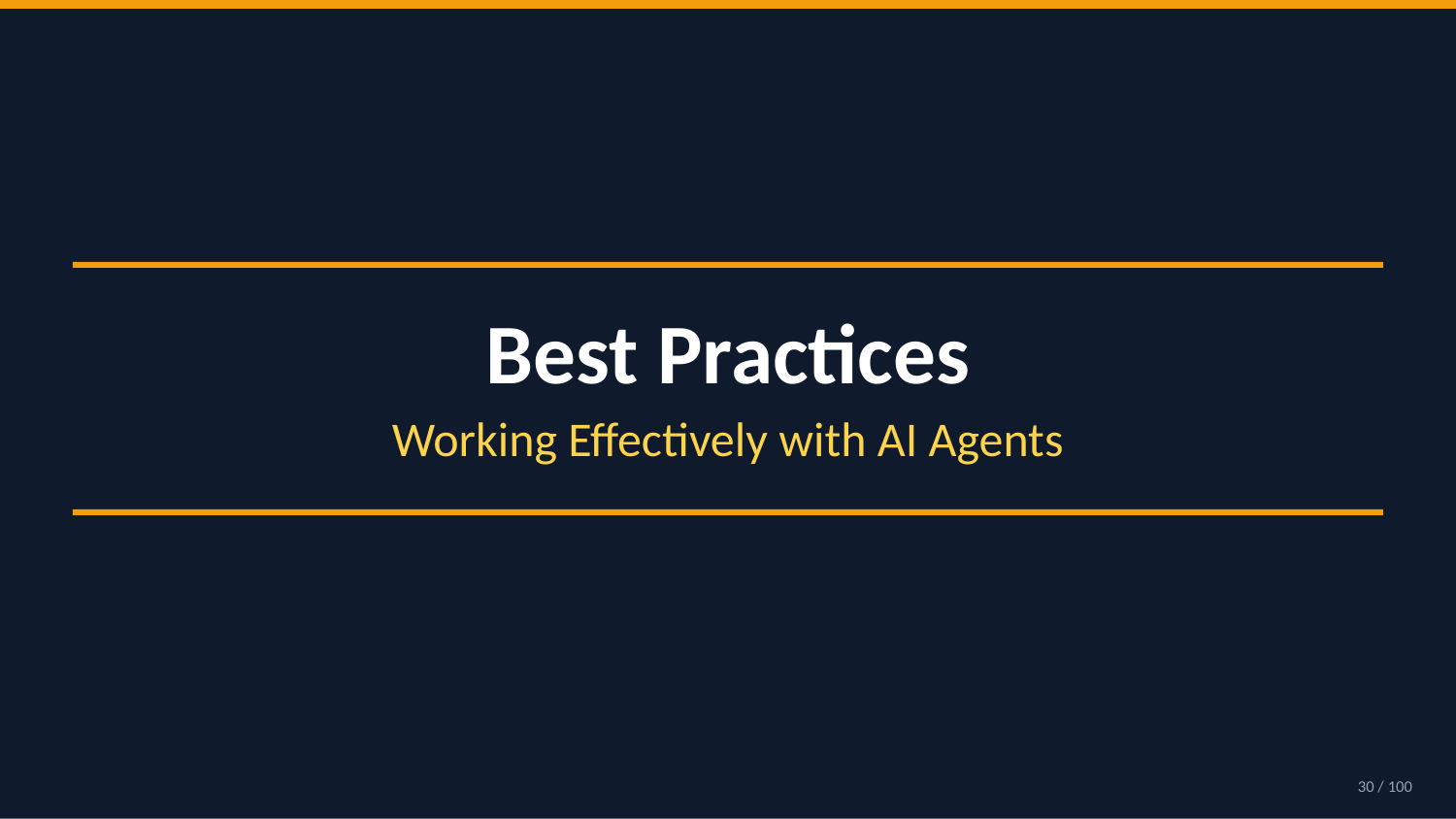

Best Practices
Working Effectively with AI Agents

30 / 100